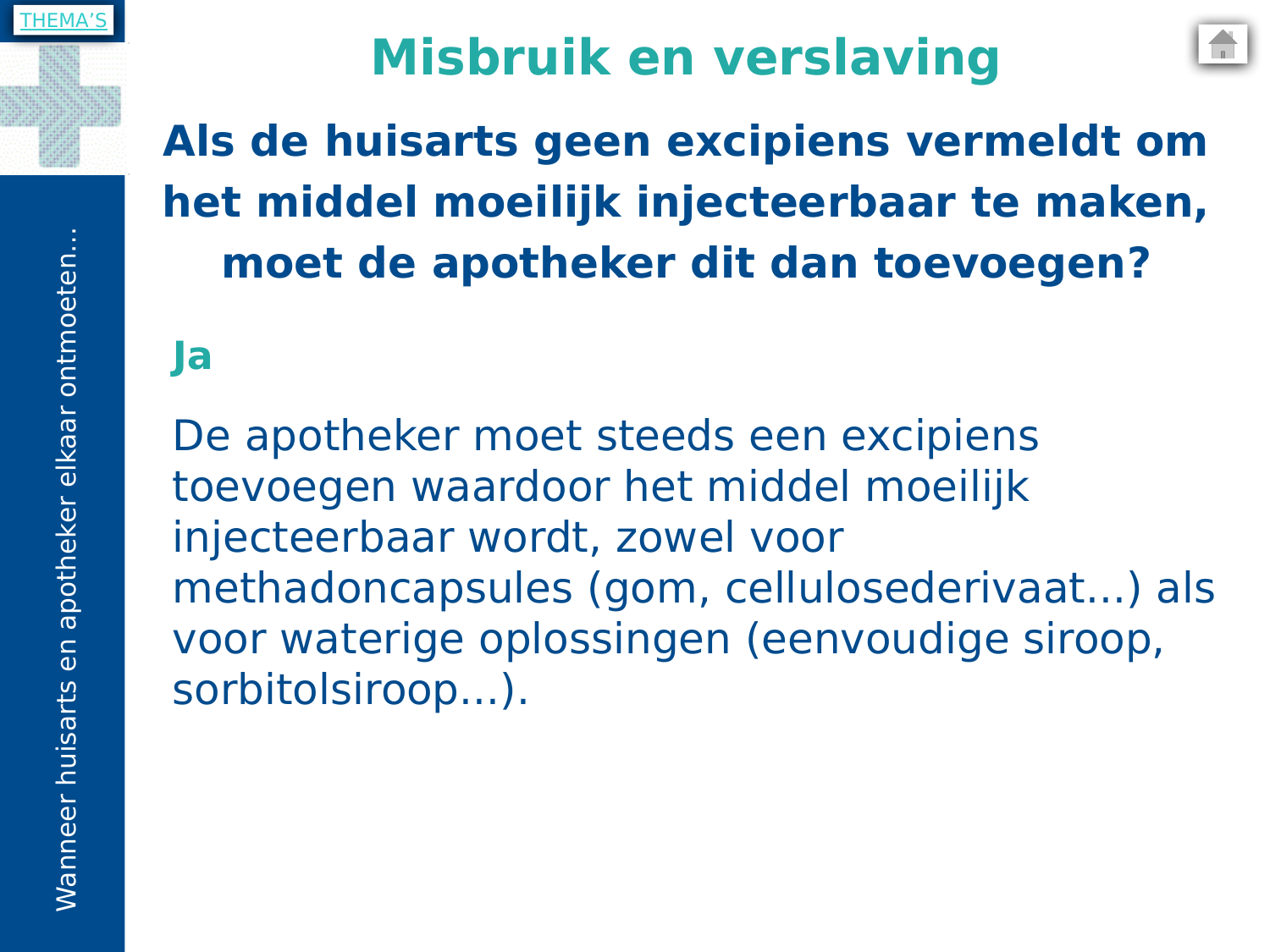

THEMA’S

Misbruik en verslaving
Als de huisarts geen excipiens vermeldt om het middel moeilijk injecteerbaar te maken, moet de apotheker dit dan toevoegen?
Ja
De apotheker moet steeds een excipiens toevoegen waardoor het middel moeilijk injecteerbaar wordt, zowel voor methadoncapsules (gom, cellulosederivaat...) als voor waterige oplossingen (eenvoudige siroop, sorbitolsiroop...).